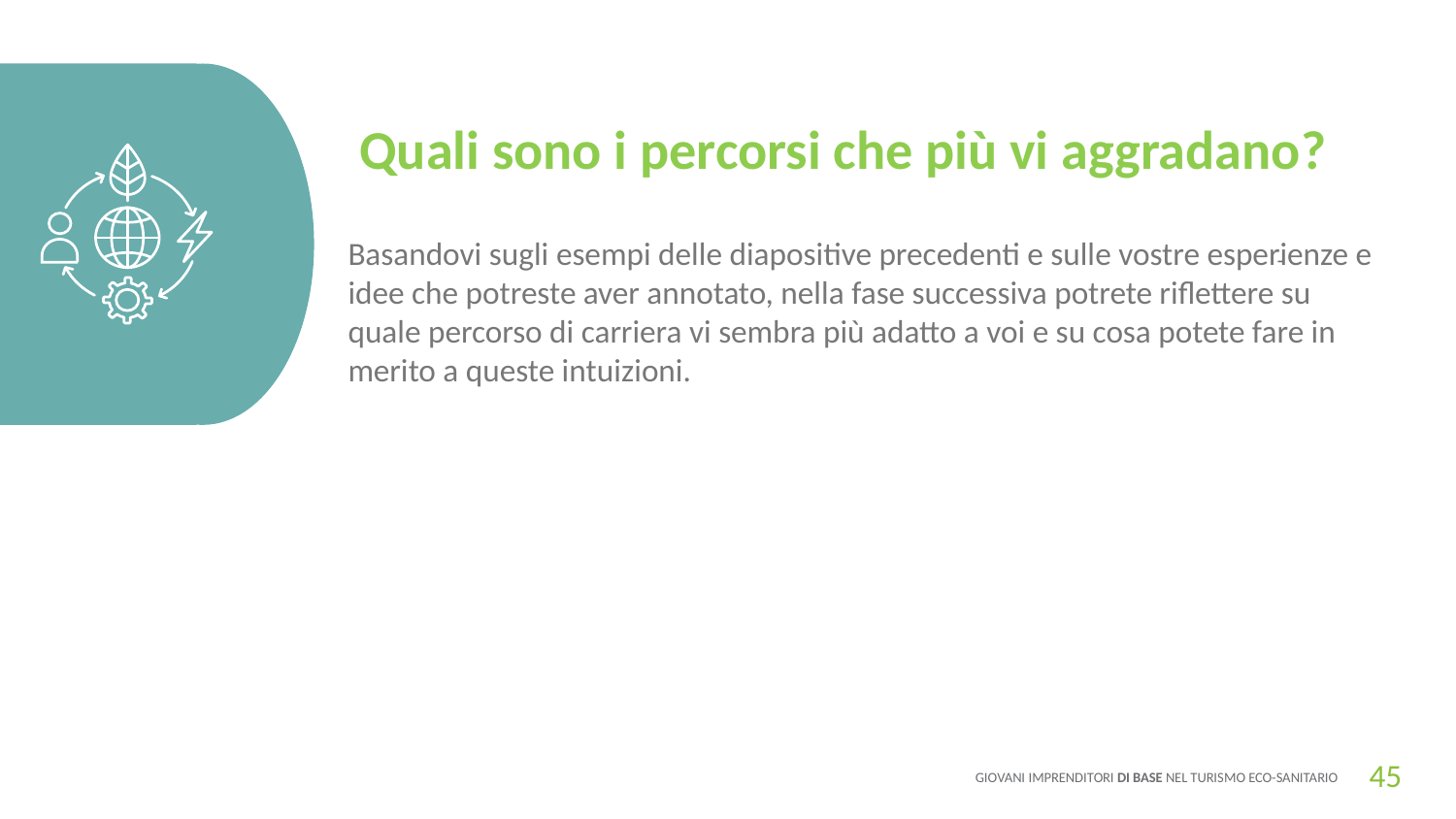

Quali sono i percorsi che più vi aggradano?

Basandovi sugli esempi delle diapositive precedenti e sulle vostre esperienze e idee che potreste aver annotato, nella fase successiva potrete riflettere su quale percorso di carriera vi sembra più adatto a voi e su cosa potete fare in merito a queste intuizioni.

-
45